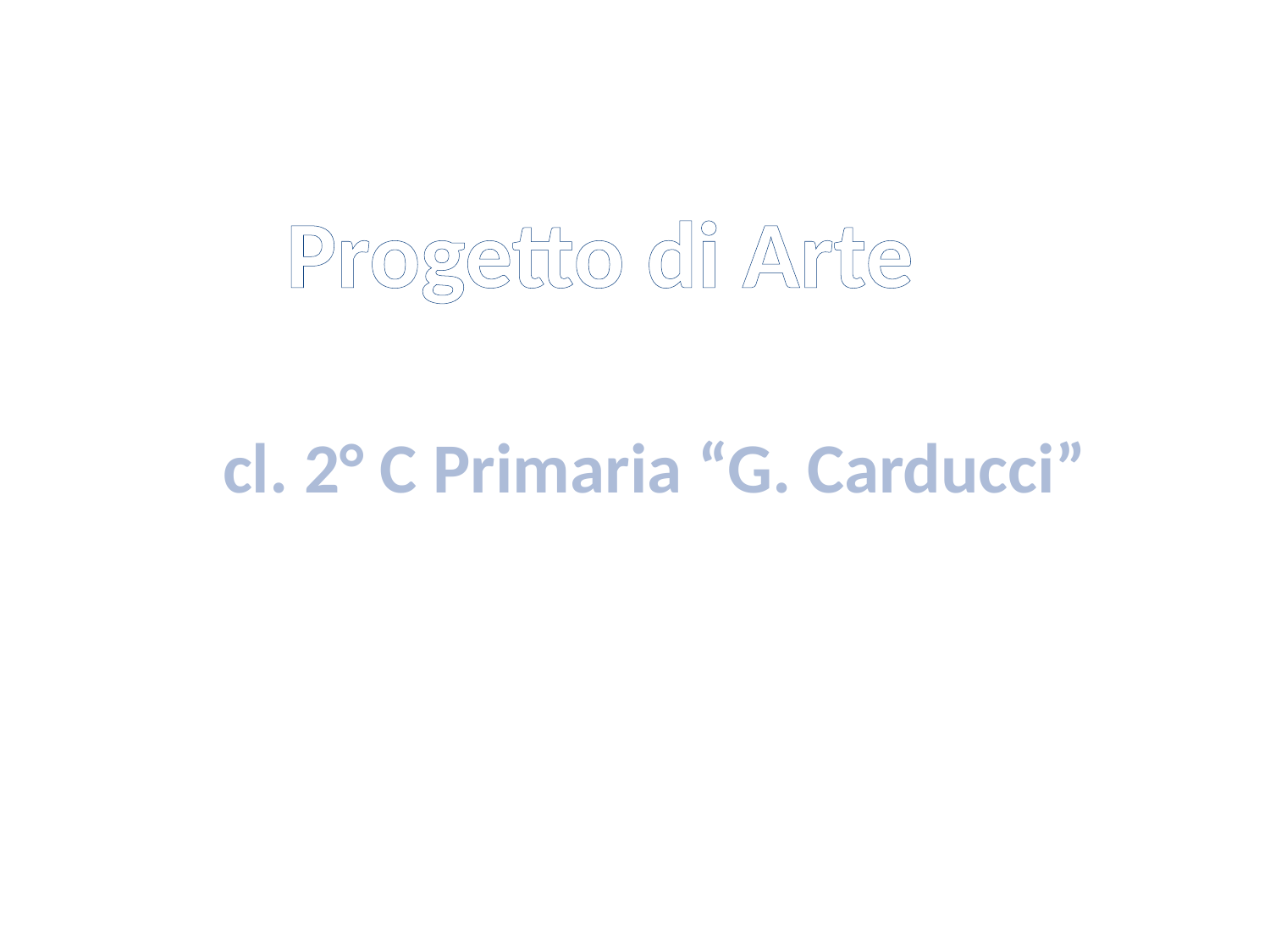

Progetto di Arte
#
cl. 2° C Primaria “G. Carducci”